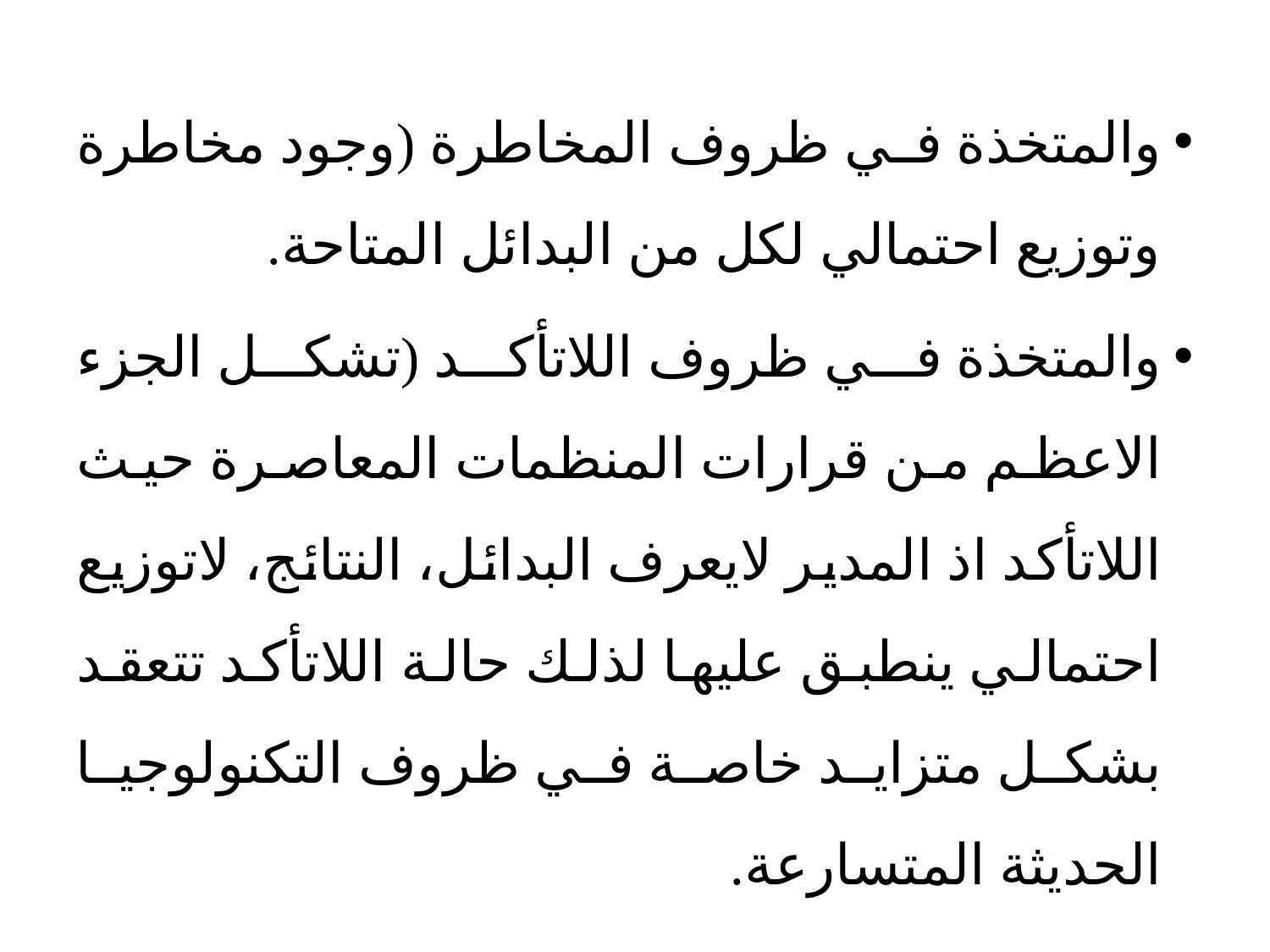

والمتخذة في ظروف المخاطرة (وجود مخاطرة وتوزيع احتمالي لكل من البدائل المتاحة.
والمتخذة في ظروف اللاتأكد (تشكل الجزء الاعظم من قرارات المنظمات المعاصرة حيث اللاتأكد اذ المدير لايعرف البدائل، النتائج، لاتوزيع احتمالي ينطبق عليها لذلك حالة اللاتأكد تتعقد بشكل متزايد خاصة في ظروف التكنولوجيا الحديثة المتسارعة.